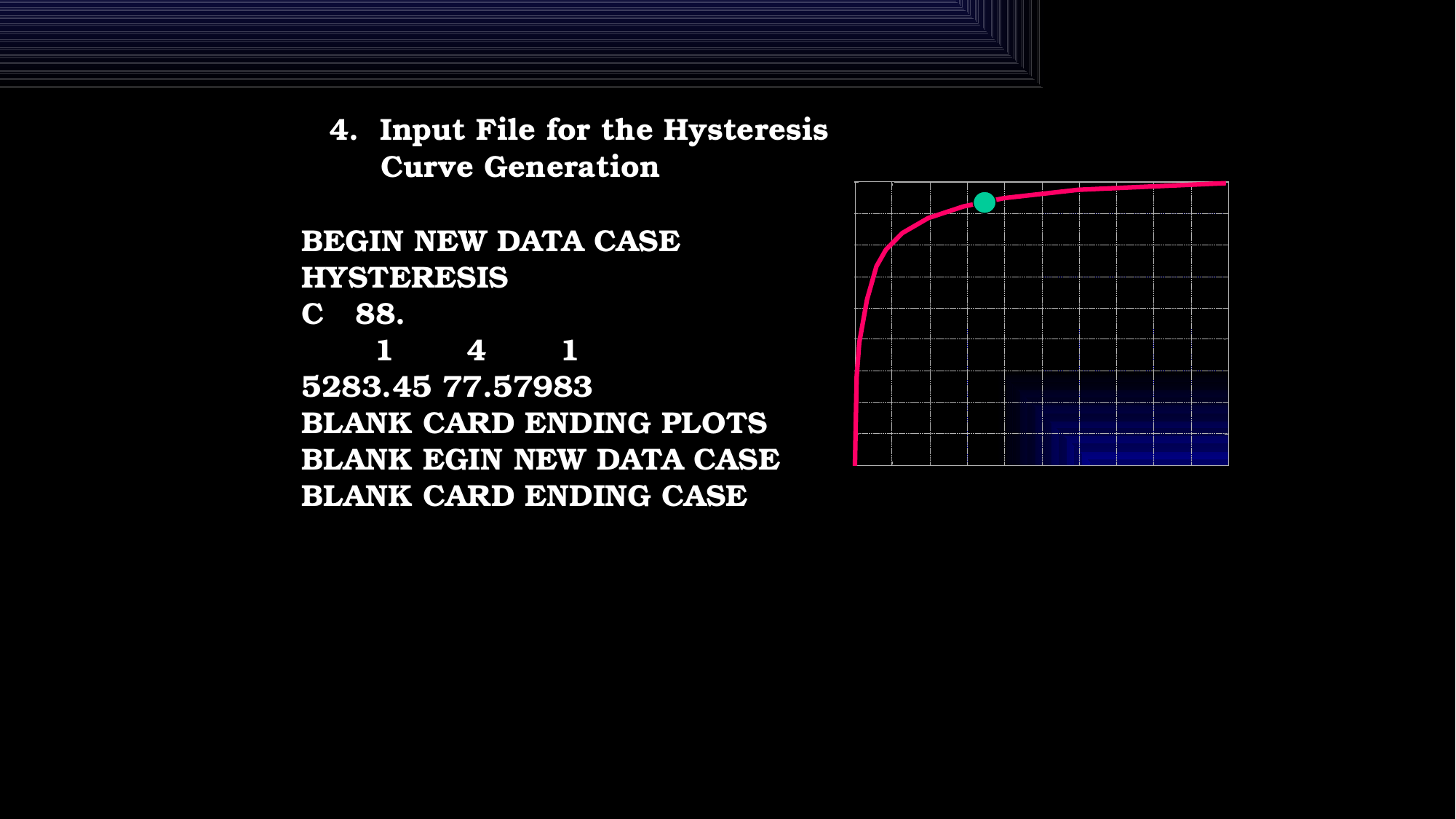

4.  Input File for the Hysteresis
     Curve Generation

BEGIN NEW DATA CASE
HYSTERESIS
C   88.
       1       4       1
5283.45 77.57983
BLANK CARD ENDING PLOTS
BLANK EGIN NEW DATA CASE
BLANK CARD ENDING CASE